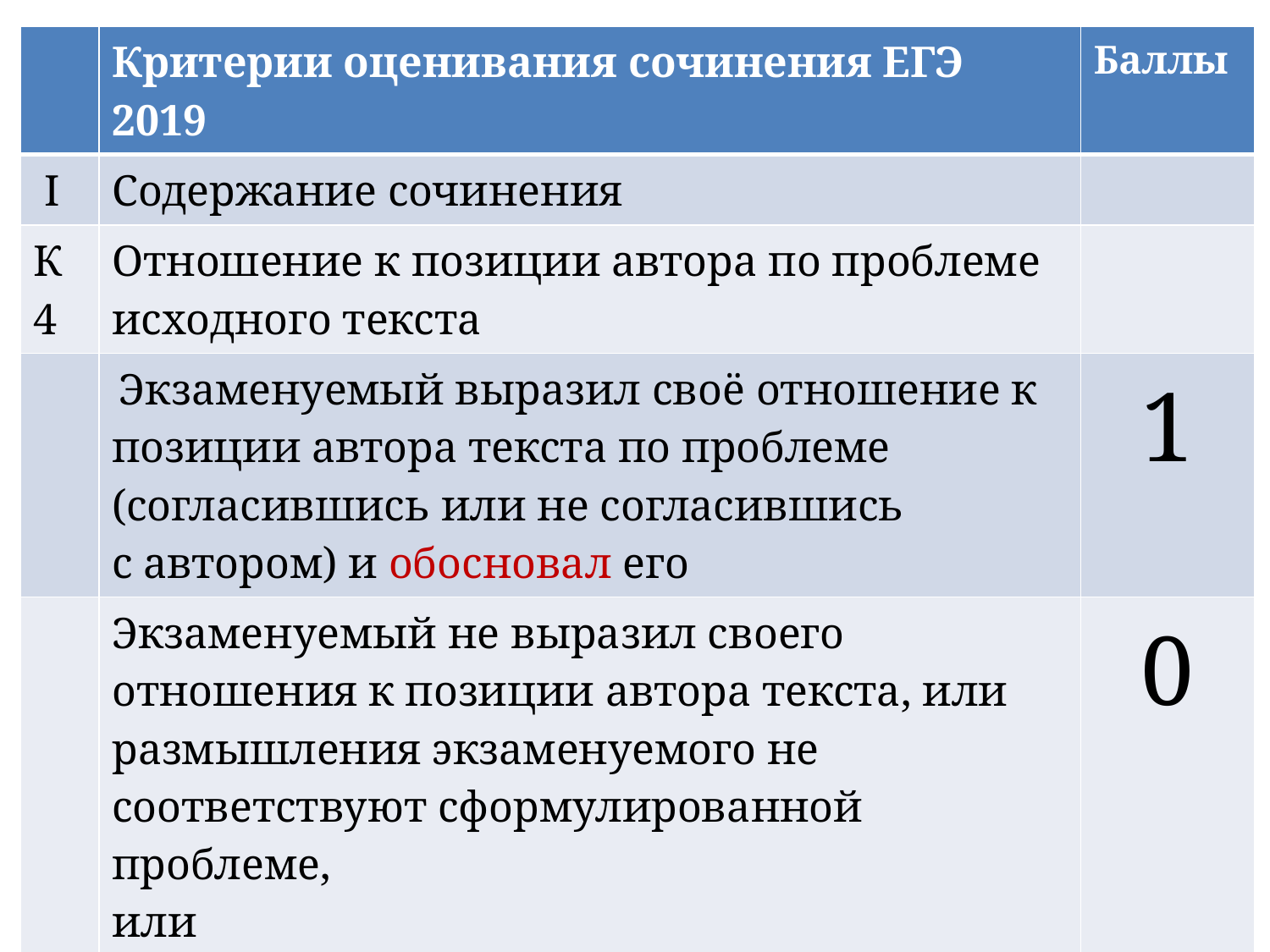

|  | Критерии оценивания сочинения ЕГЭ 2019 | Баллы |
| --- | --- | --- |
| I | Содержание сочинения |  |
| К4 | Отношение к позиции автора по проблеме исходного текста |  |
|  | Экзаменуемый выразил своё отношение к позиции автора текста по проблеме (согласившись или не согласившись с автором) и обосновал его | 1 |
|  | Экзаменуемый не выразил своего отношения к позиции автора текста, или размышления экзаменуемого не соответствуют сформулированной проблеме, или мнение экзаменуемого заявлено лишь формально (например, «Я согласен / не согласен с автором») | 0 |